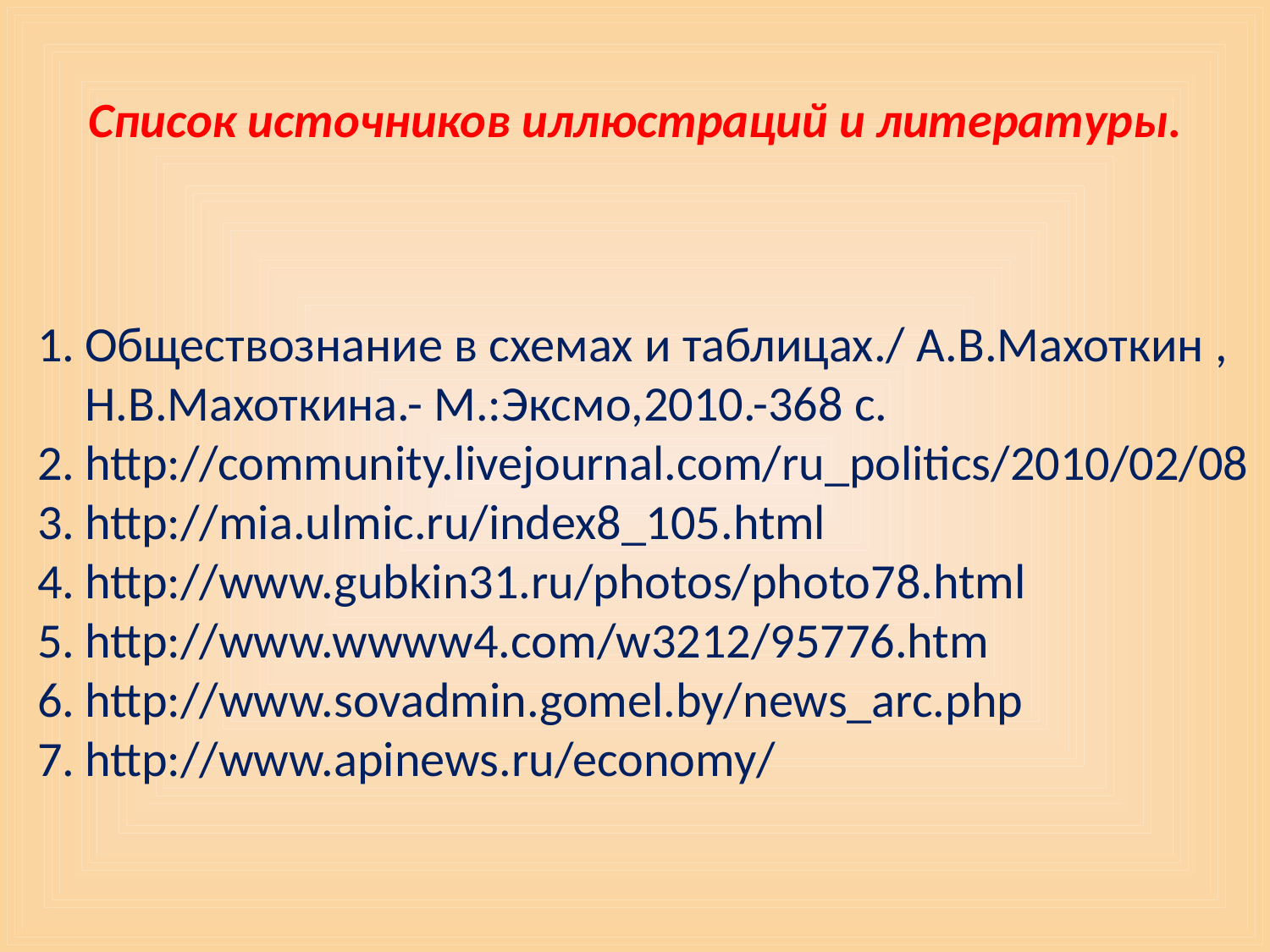

# Список источников иллюстраций и литературы.
Обществознание в схемах и таблицах./ А.В.Махоткин , Н.В.Махоткина.- М.:Эксмо,2010.-368 с.
http://community.livejournal.com/ru_politics/2010/02/08
http://mia.ulmic.ru/index8_105.html
http://www.gubkin31.ru/photos/photo78.html
http://www.wwww4.com/w3212/95776.htm
http://www.sovadmin.gomel.by/news_arc.php
http://www.apinews.ru/economy/